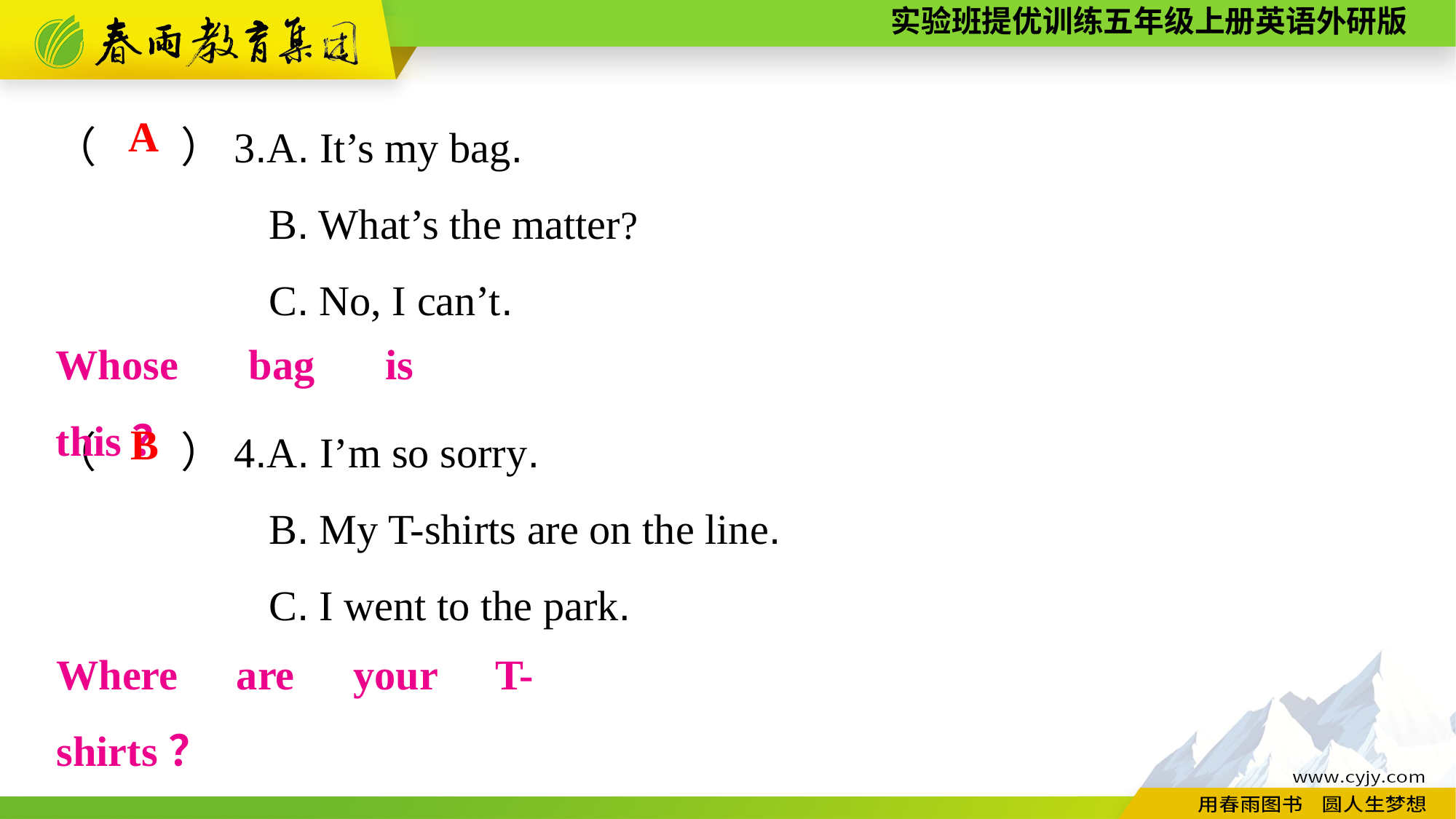

（　　）3.A. It’s my bag.
B. What’s the matter?
C. No, I can’t.

（　　）4.A. I’m so sorry.
B. My T-shirts are on the line.
C. I went to the park.
A
Whose bag is this？
B
Where are your T-shirts？